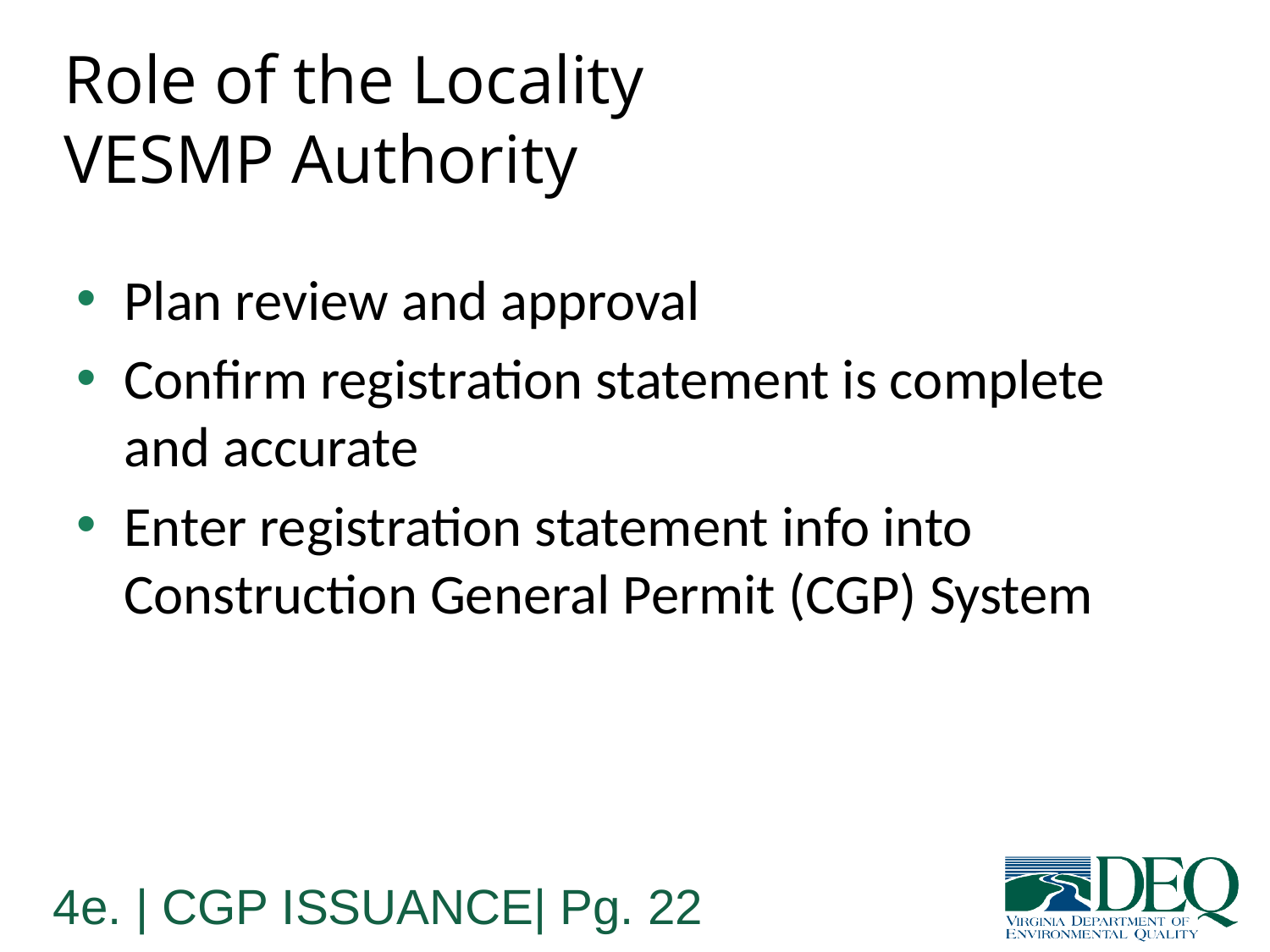

# Role of the Locality VESMP Authority
Plan review and approval
Confirm registration statement is complete and accurate
Enter registration statement info into Construction General Permit (CGP) System
4e. | CGP ISSUANCE| Pg. 22